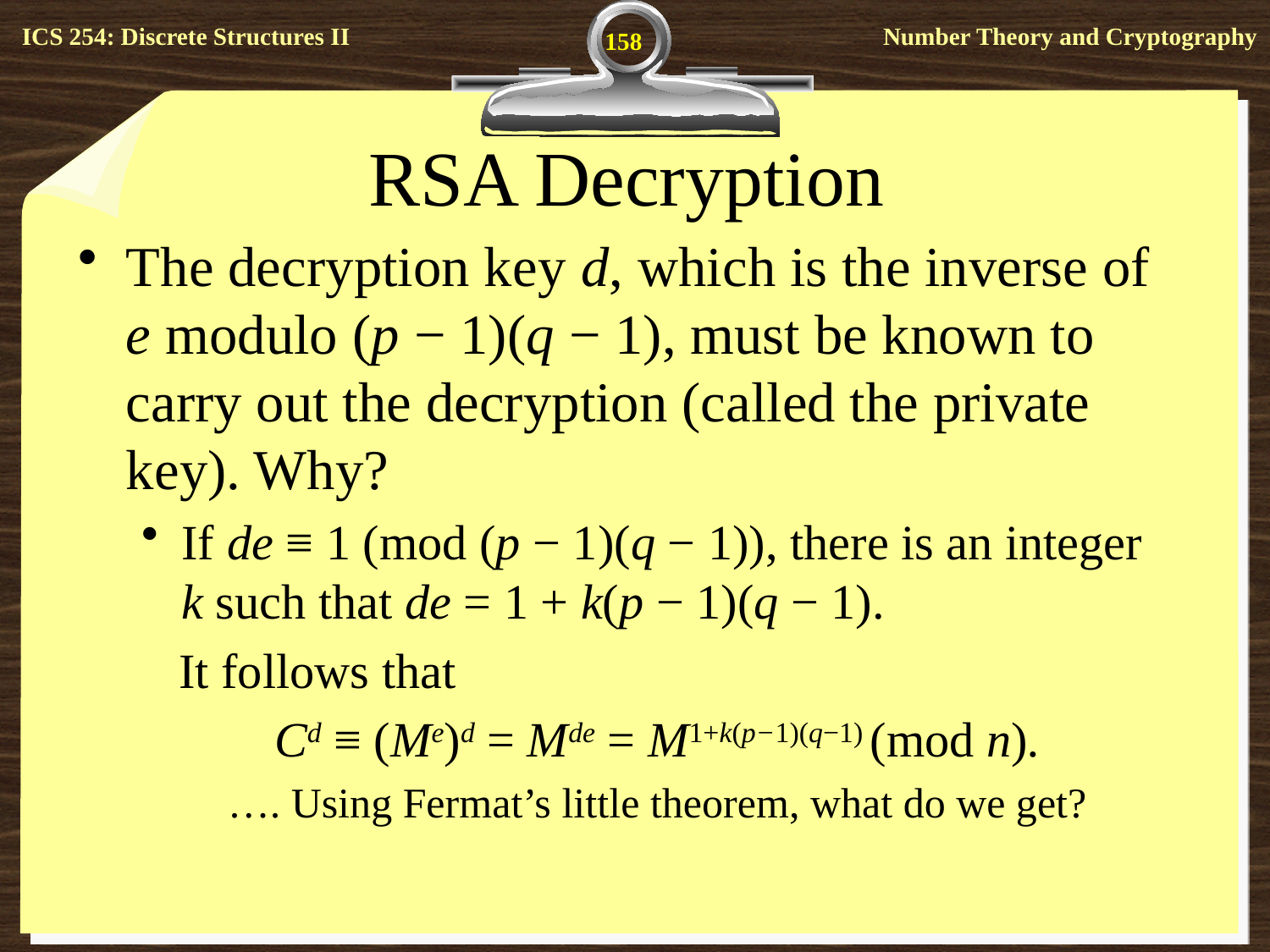

158
# RSA Decryption
The decryption key d, which is the inverse of e modulo (p − 1)(q − 1), must be known to carry out the decryption (called the private key). Why?
If de ≡ 1 (mod (p − 1)(q − 1)), there is an integer k such that de = 1 + k(p − 1)(q − 1).
   It follows that
Cd ≡ (Me)d = Mde = M1+k(p−1)(q−1) (mod n).
…. Using Fermat’s little theorem, what do we get?